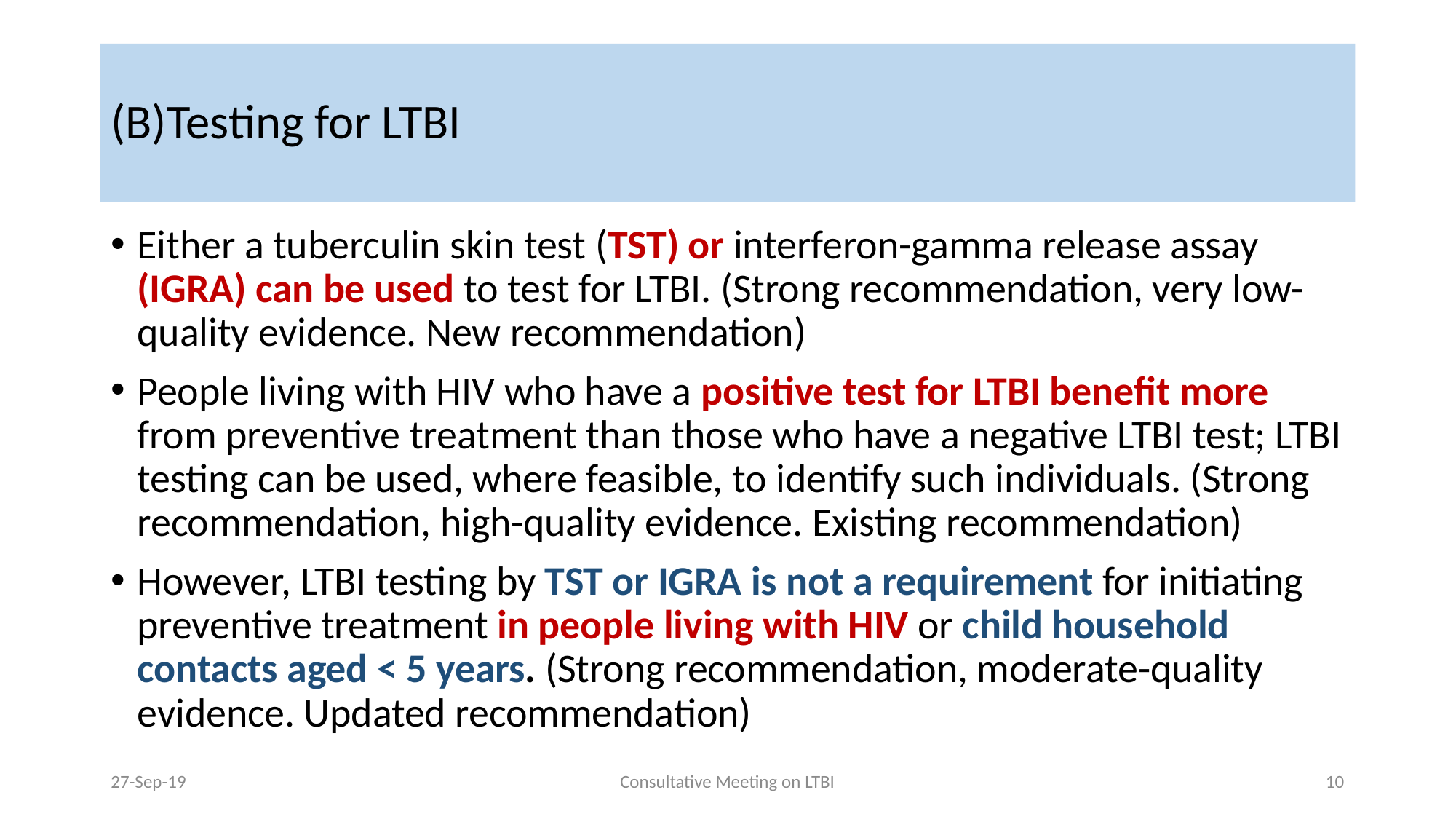

# (B)Testing for LTBI
Either a tuberculin skin test (TST) or interferon-gamma release assay (IGRA) can be used to test for LTBI. (Strong recommendation, very low-quality evidence. New recommendation)
People living with HIV who have a positive test for LTBI benefit more from preventive treatment than those who have a negative LTBI test; LTBI testing can be used, where feasible, to identify such individuals. (Strong recommendation, high-quality evidence. Existing recommendation)
However, LTBI testing by TST or IGRA is not a requirement for initiating preventive treatment in people living with HIV or child household contacts aged < 5 years. (Strong recommendation, moderate-quality evidence. Updated recommendation)

27-Sep-19
Consultative Meeting on LTBI
10